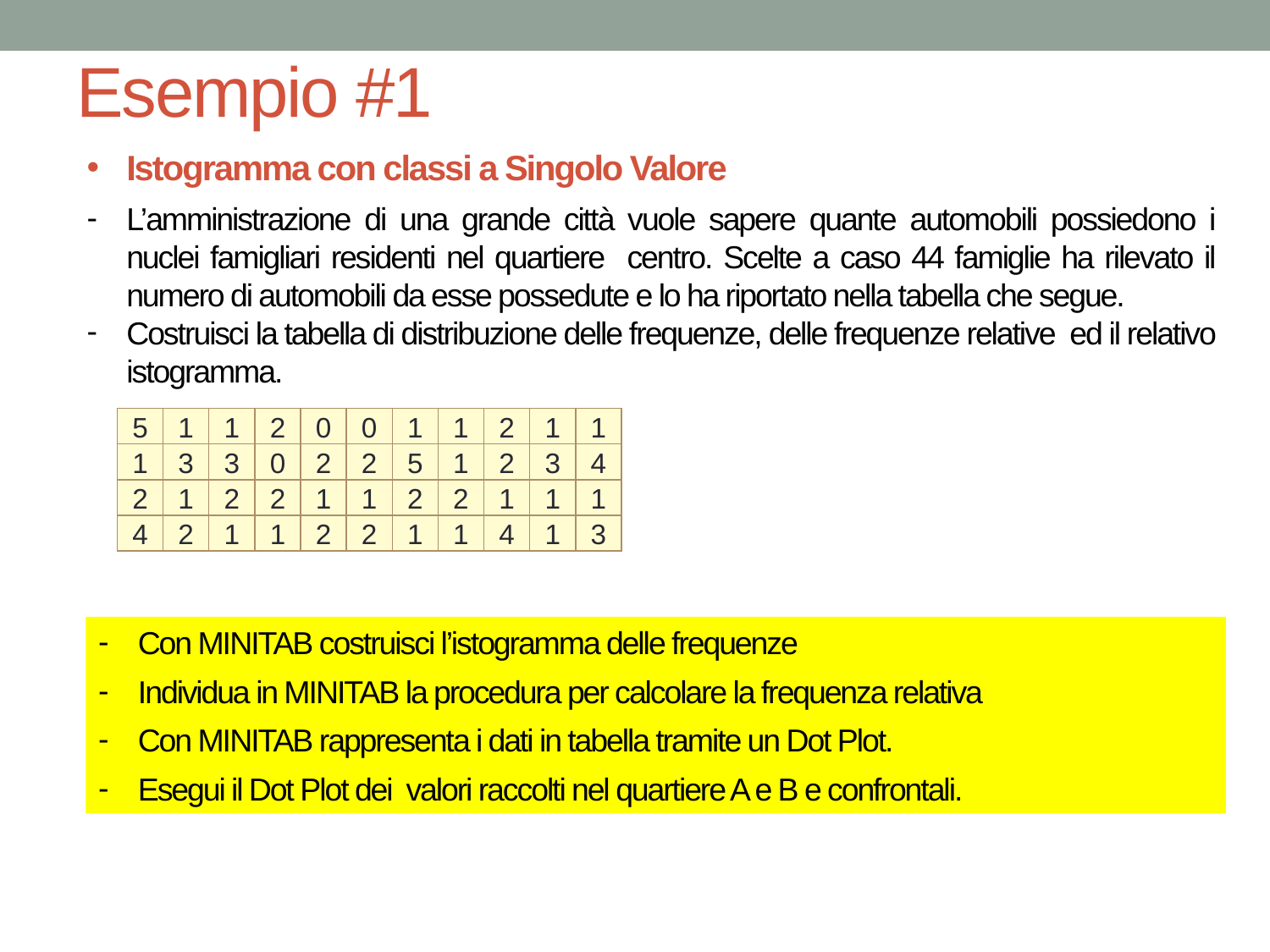

# Esempio #1
Istogramma con classi a Singolo Valore
L’amministrazione di una grande città vuole sapere quante automobili possiedono i nuclei famigliari residenti nel quartiere  centro. Scelte a caso 44 famiglie ha rilevato il numero di automobili da esse possedute e lo ha riportato nella tabella che segue.
Costruisci la tabella di distribuzione delle frequenze, delle frequenze relative  ed il relativo istogramma.
| 5 | 1 | 1 | 2 | 0 | 0 | 1 | 1 | 2 | 1 | 1 |
| --- | --- | --- | --- | --- | --- | --- | --- | --- | --- | --- |
| 1 | 3 | 3 | 0 | 2 | 2 | 5 | 1 | 2 | 3 | 4 |
| 2 | 1 | 2 | 2 | 1 | 1 | 2 | 2 | 1 | 1 | 1 |
| 4 | 2 | 1 | 1 | 2 | 2 | 1 | 1 | 4 | 1 | 3 |
Con MINITAB costruisci l’istogramma delle frequenze
Individua in MINITAB la procedura per calcolare la frequenza relativa
Con MINITAB rappresenta i dati in tabella tramite un Dot Plot.
Esegui il Dot Plot dei  valori raccolti nel quartiere A e B e confrontali.